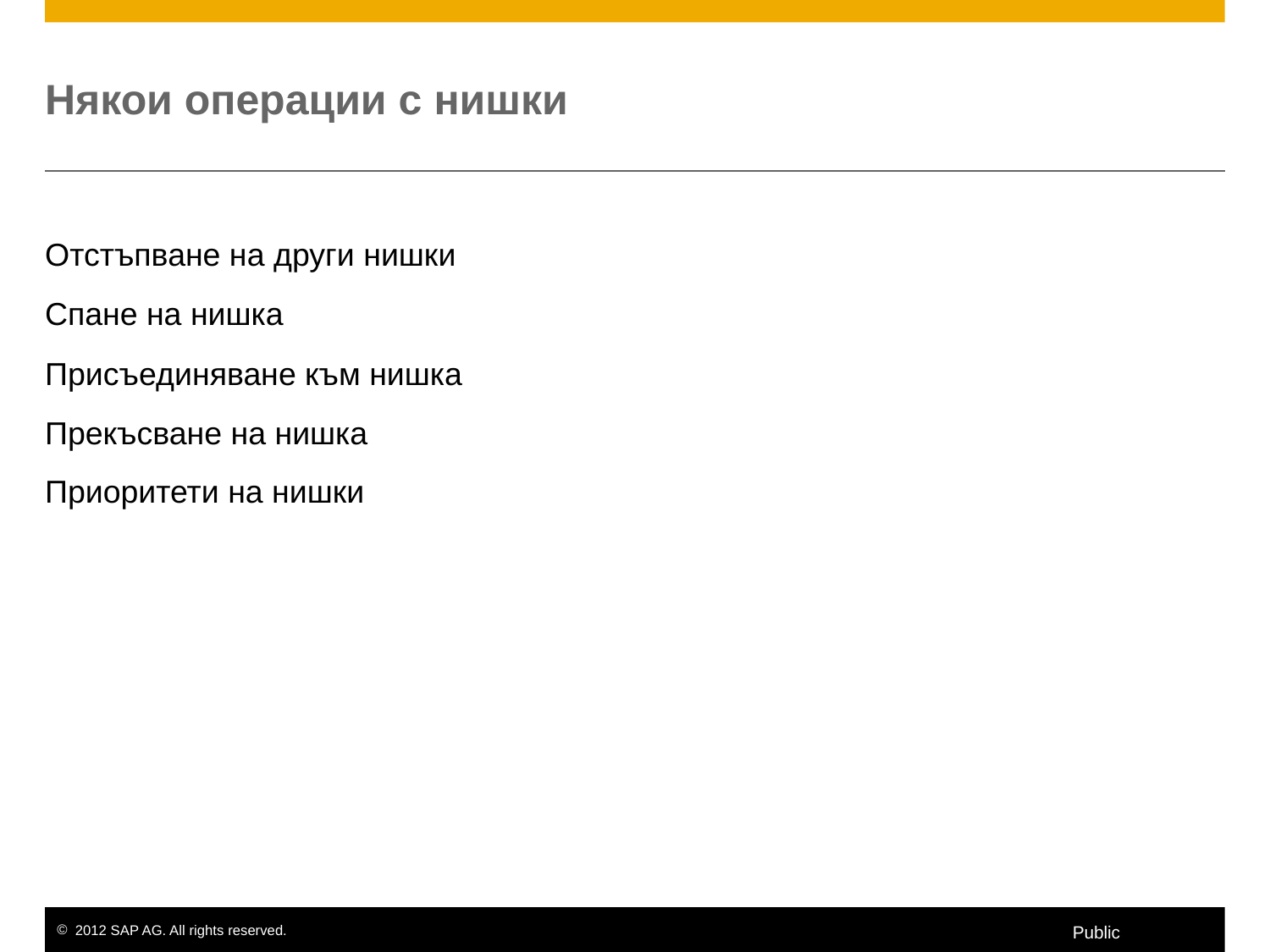

# Някои операции с нишки
Отстъпване на други нишки
Спане на нишка
Присъединяване към нишка
Прекъсване на нишка
Приоритети на нишки